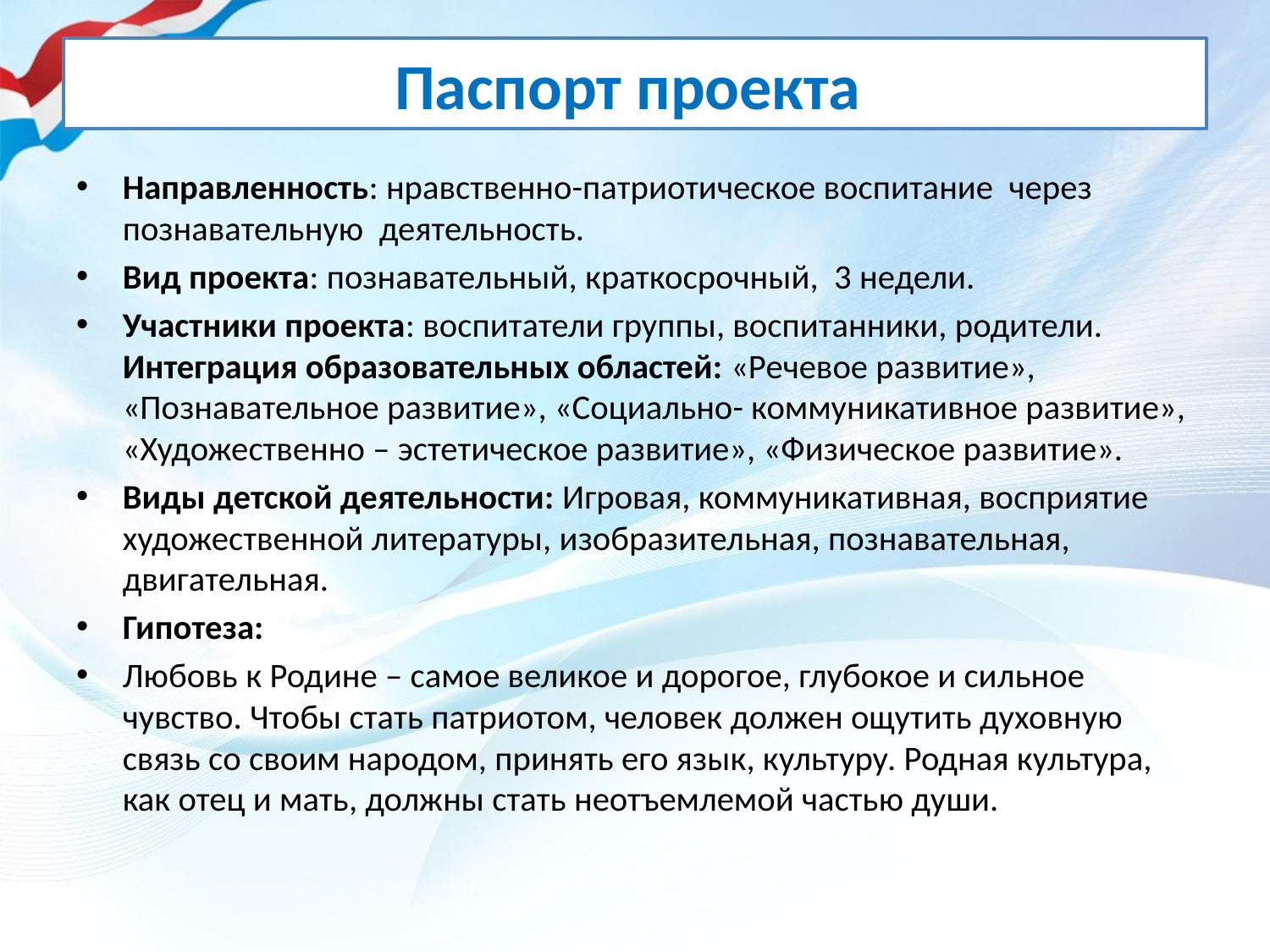

# Паспорт проекта
Направленность: нравственно-патриотическое воспитание  через познавательную  деятельность.
Вид проекта: познавательный, краткосрочный,  3 недели.
Участники проекта: воспитатели группы, воспитанники, родители.
Интеграция образовательных областей: «Речевое развитие», «Познавательное развитие», «Социально- коммуникативное развитие», «Художественно – эстетическое развитие», «Физическое развитие».
Виды детской деятельности: Игровая, коммуникативная, восприятие художественной литературы, изобразительная, познавательная, двигательная.
Гипотеза:
Любовь к Родине – самое великое и дорогое, глубокое и сильное чувство. Чтобы стать патриотом, человек должен ощутить духовную связь со своим народом, принять его язык, культуру. Родная культура, как отец и мать, должны стать неотъемлемой частью души.